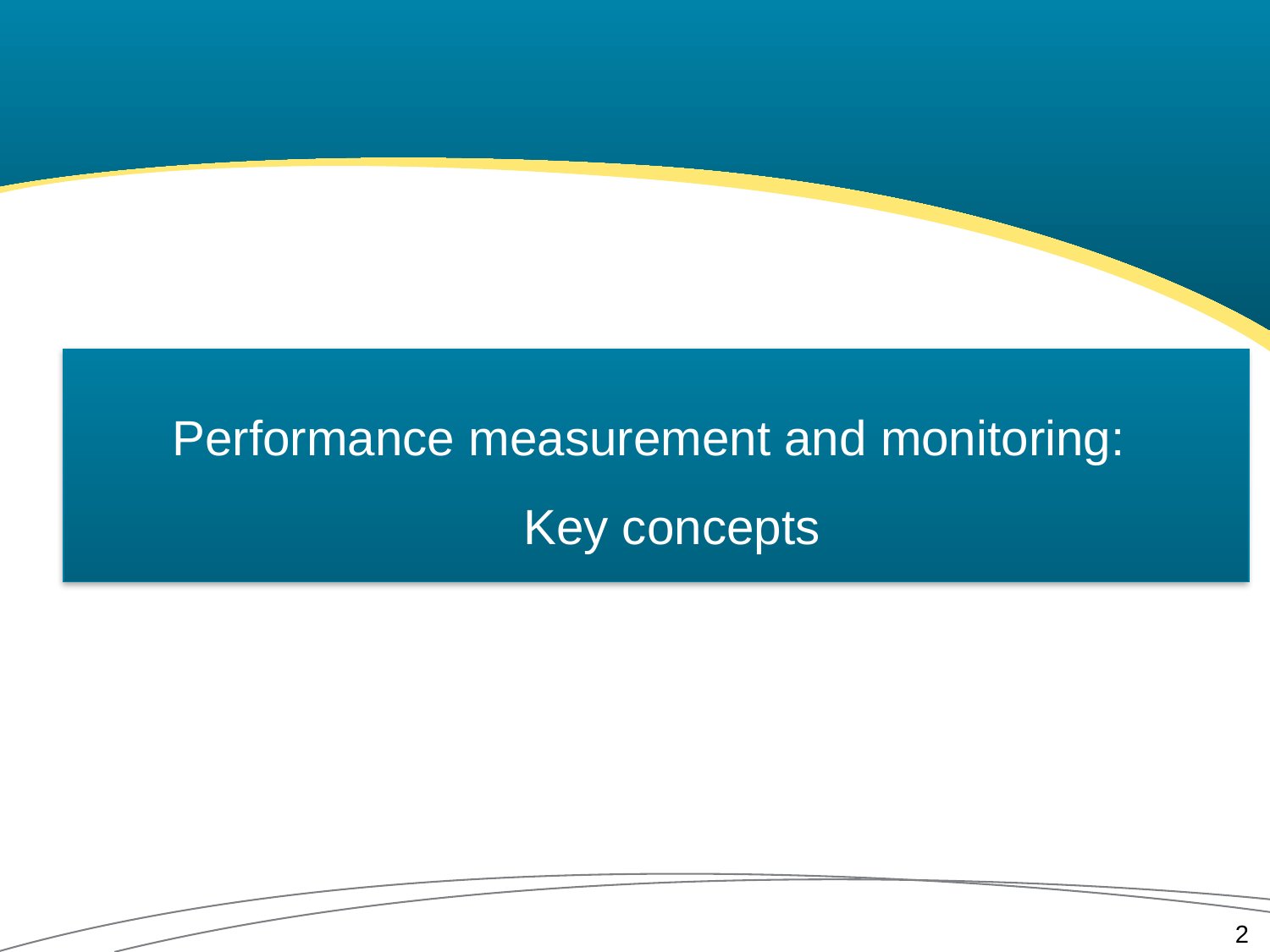

Performance measurement and monitoring:
Key concepts
2